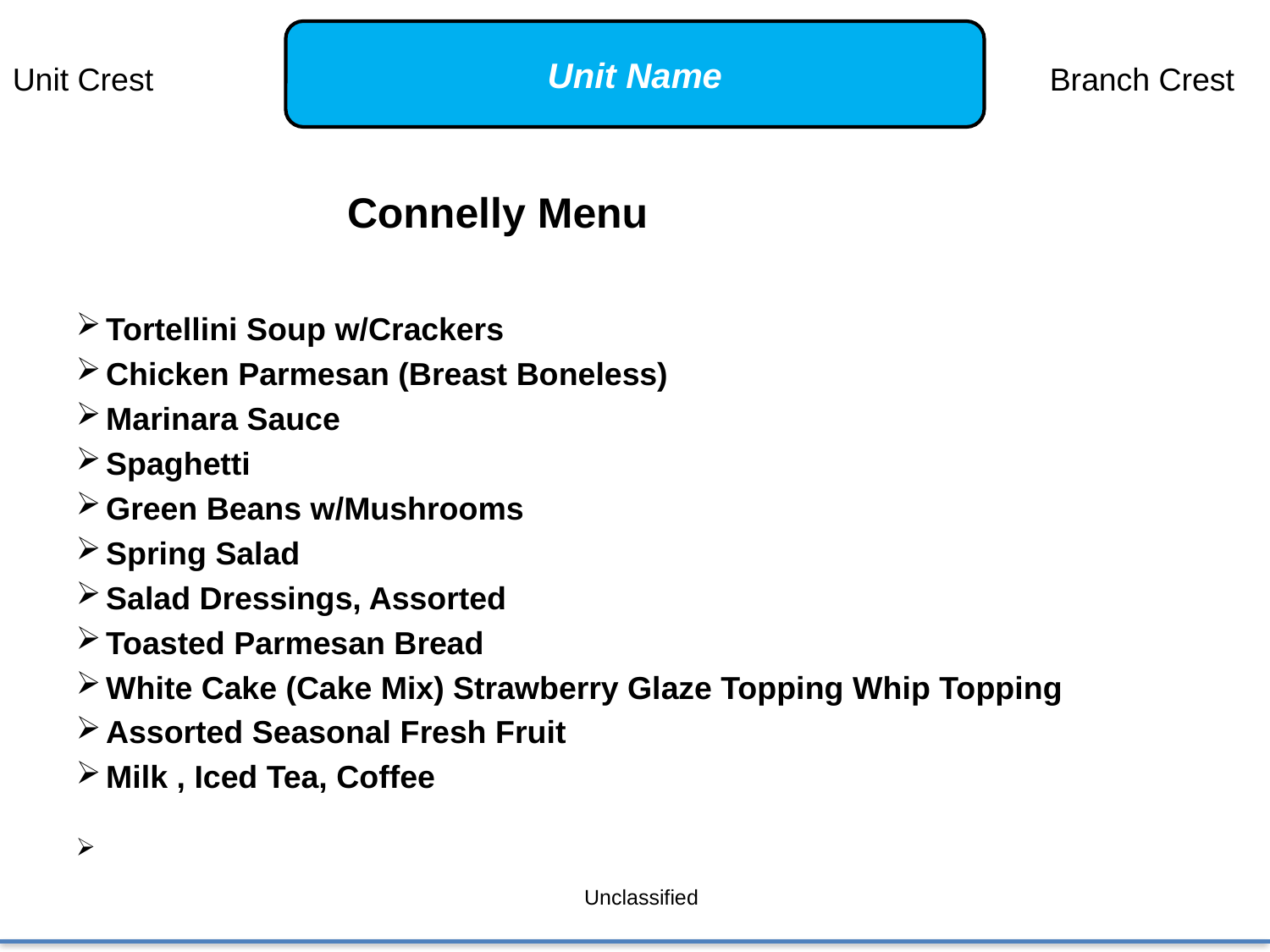

Unit Name
Unit Crest
Branch Crest
Connelly Menu
Tortellini Soup w/Crackers
Chicken Parmesan (Breast Boneless)
Marinara Sauce
Spaghetti
Green Beans w/Mushrooms
Spring Salad
Salad Dressings, Assorted
Toasted Parmesan Bread
White Cake (Cake Mix) Strawberry Glaze Topping Whip Topping
Assorted Seasonal Fresh Fruit
Milk , Iced Tea, Coffee

Unclassified